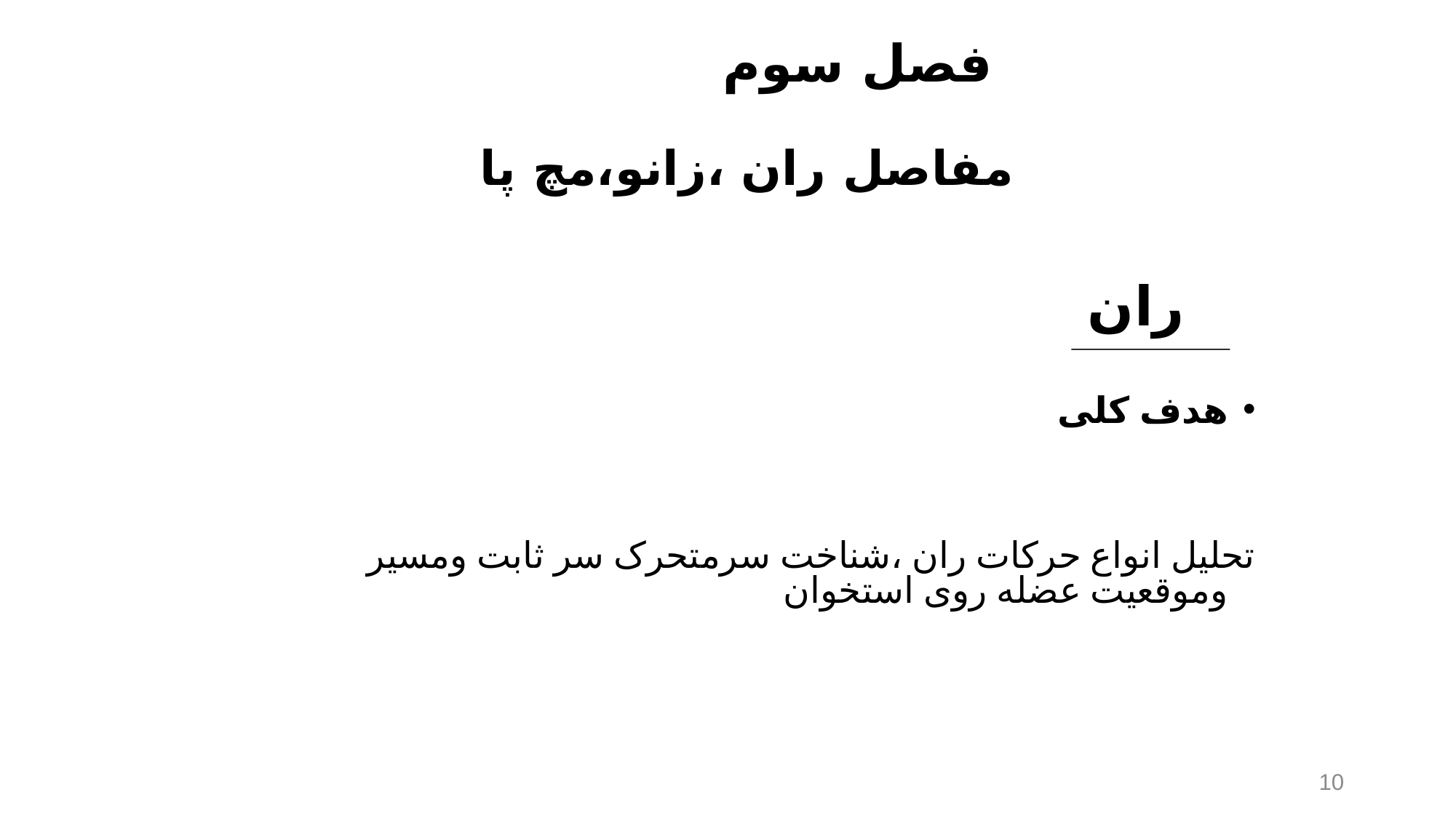

# فصل سوم مفاصل ران ،زانو،مچ پا
     ران

هدف کلی

تحلیل انواع حرکات ران ،شناخت سرمتحرک سر ثابت ومسیر وموقعیت عضله روی استخوان

10